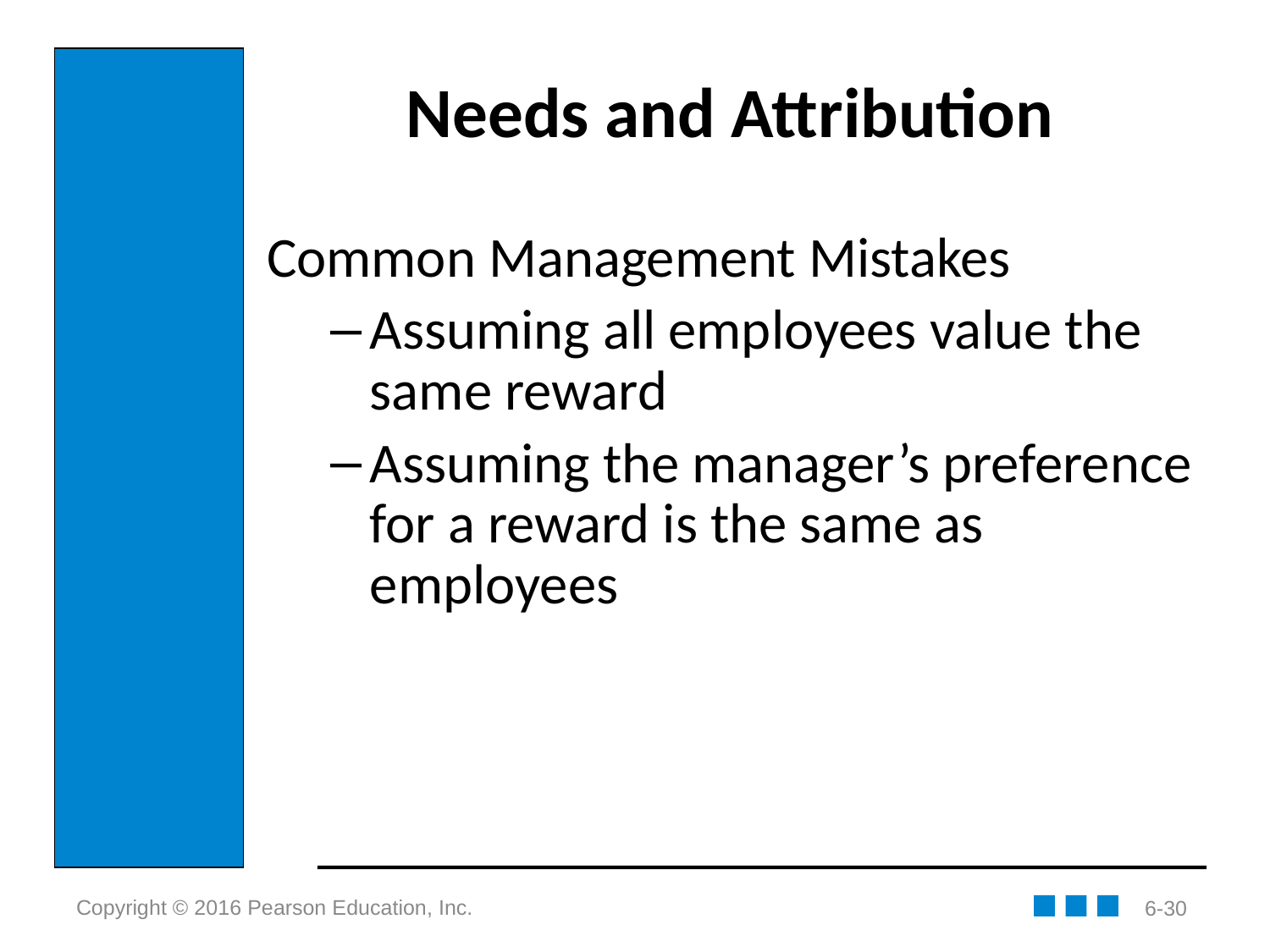

# Needs and Attribution

Common Management Mistakes
Assuming all employees value the same reward
Assuming the manager’s preference for a reward is the same as employees

6-30
Copyright © 2016 Pearson Education, Inc.